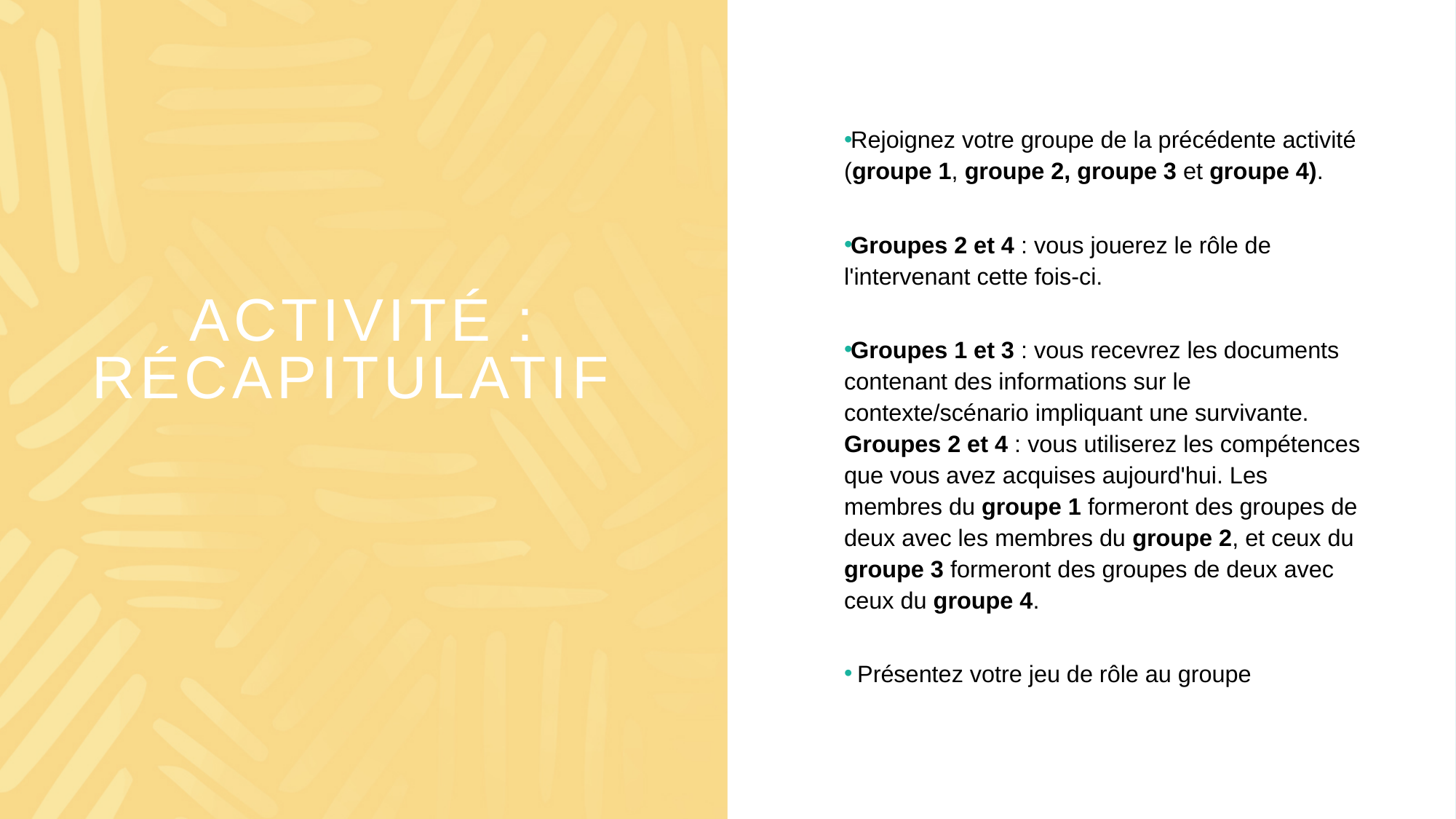

Rejoignez votre groupe de la précédente activité (groupe 1, groupe 2, groupe 3 et groupe 4).
Groupes 2 et 4 : vous jouerez le rôle de l'intervenant cette fois-ci.
Groupes 1 et 3 : vous recevrez les documents contenant des informations sur le contexte/scénario impliquant une survivante. Groupes 2 et 4 : vous utiliserez les compétences que vous avez acquises aujourd'hui. Les membres du groupe 1 formeront des groupes de deux avec les membres du groupe 2, et ceux du groupe 3 formeront des groupes de deux avec ceux du groupe 4.
 Présentez votre jeu de rôle au groupe
# Activité : Récapitulatif